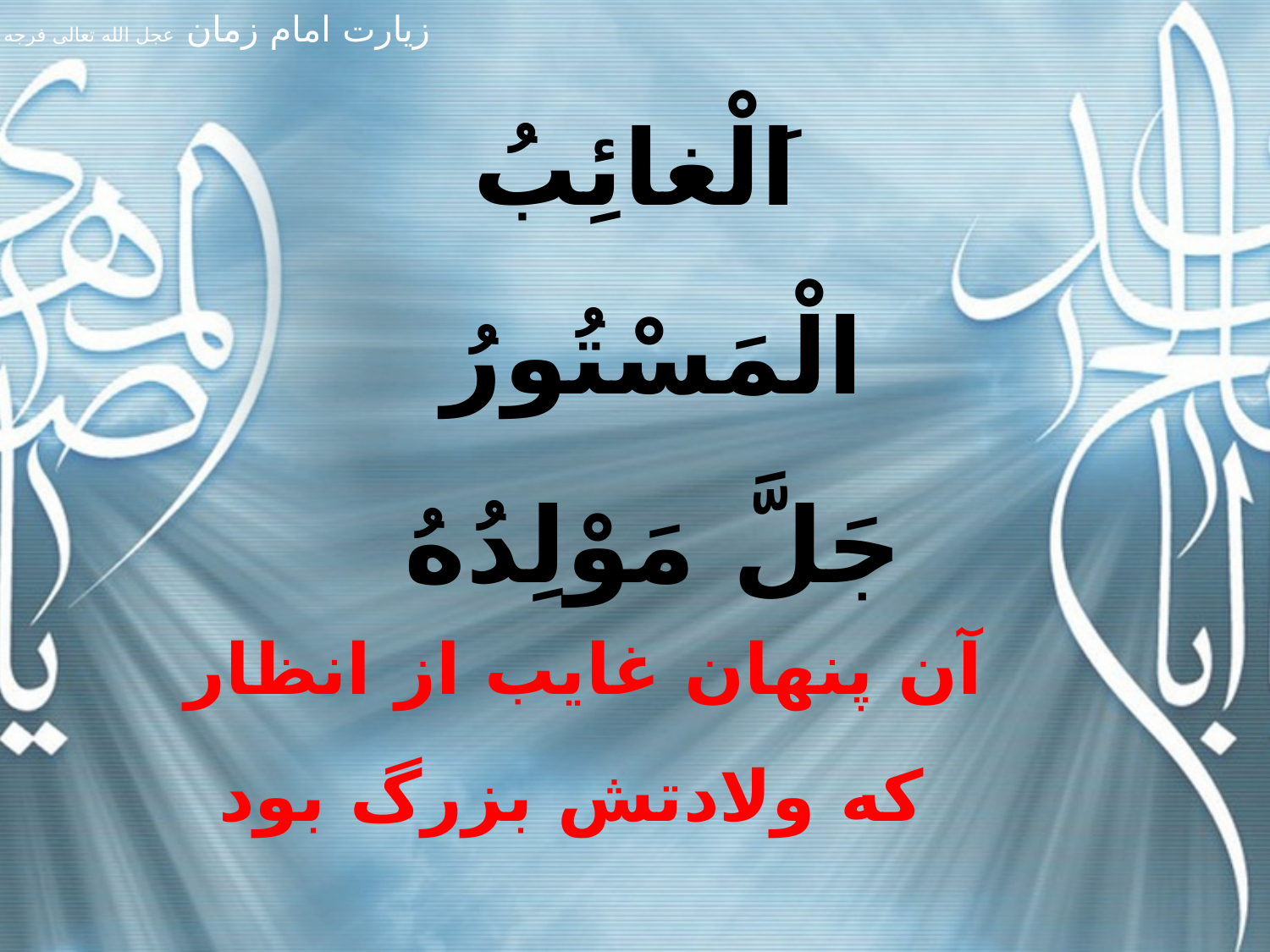

اَلْغائِبُ الْمَسْتُورُ
جَلَّ مَوْلِدُهُ
آن پنهان غايب از انظار
که ولادتش بزرگ بود